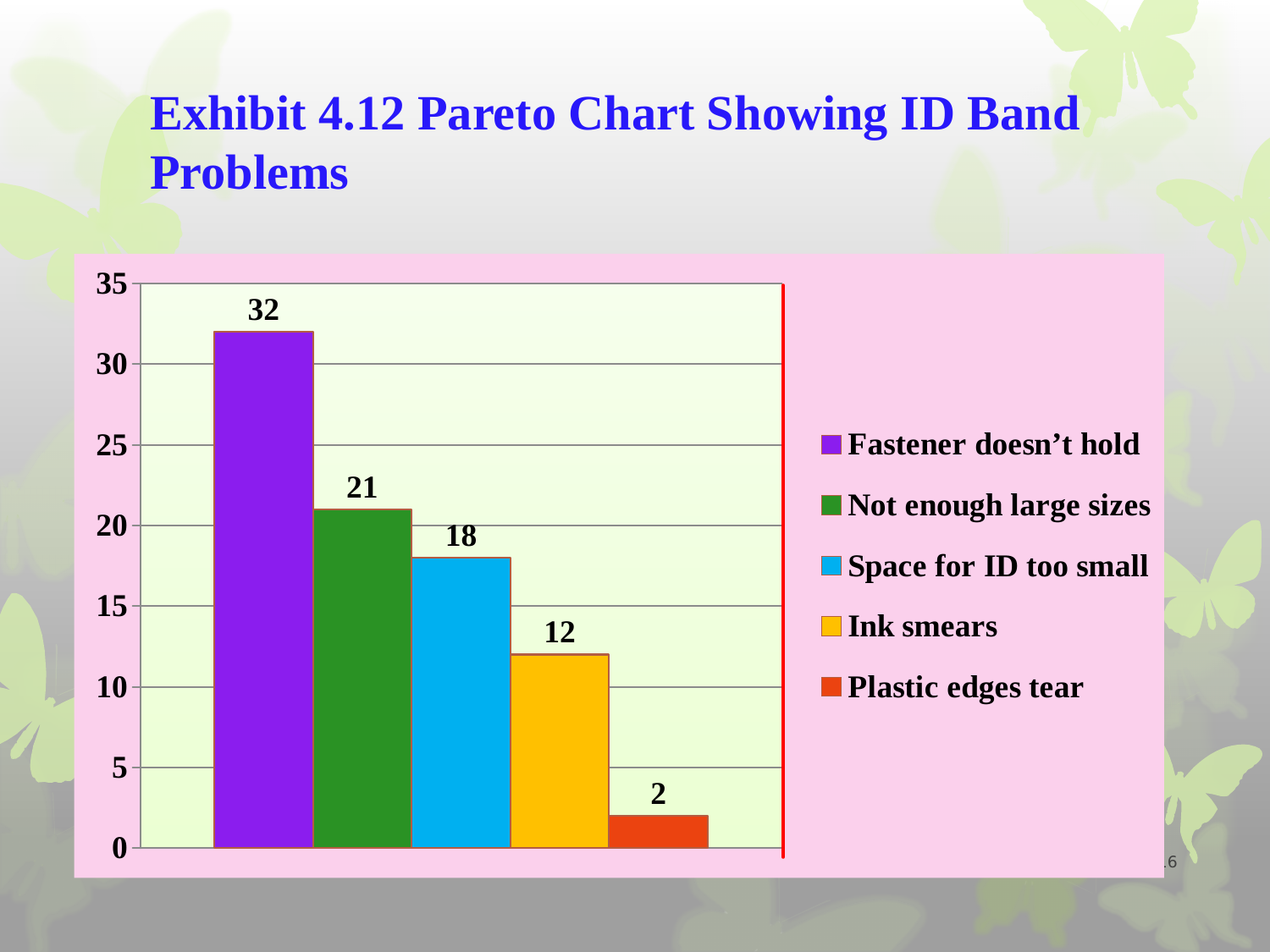

Exhibit 4.12 Pareto Chart Showing ID Band Problems

### Chart

| Category | Fastener doesn’t hold | Not enough large sizes | Space for ID too small | Ink smears | Plastic edges tear |
|---|---|---|---|---|---|
43
Dr. Mohammed Alnaif
12/11/2016